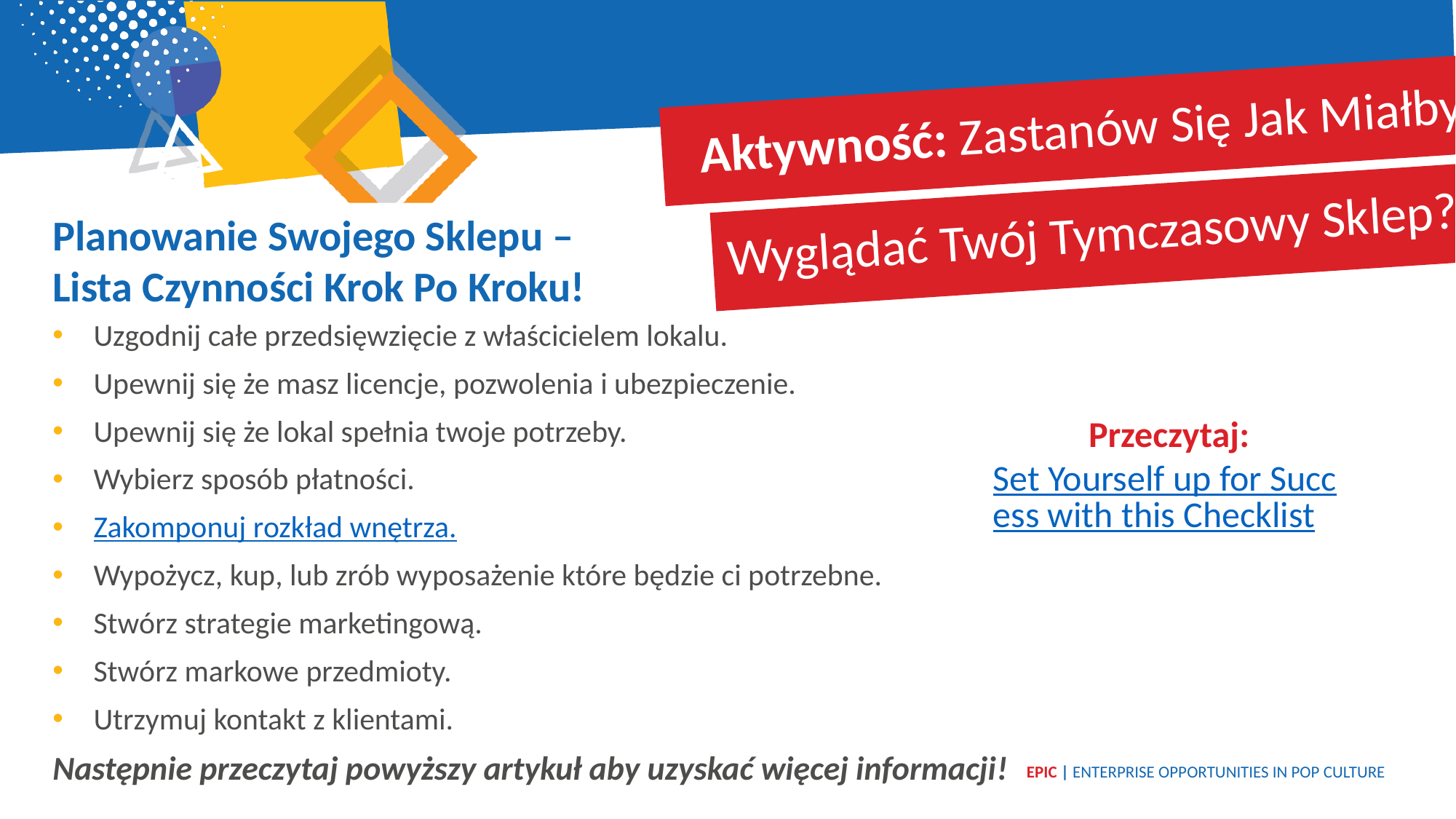

Aktywność: Zastanów Się Jak Miałby

Wyglądać Twój Tymczasowy Sklep?
Planowanie Swojego Sklepu – Lista Czynności Krok Po Kroku!
Uzgodnij całe przedsięwzięcie z właścicielem lokalu.
Upewnij się że masz licencje, pozwolenia i ubezpieczenie.
Upewnij się że lokal spełnia twoje potrzeby.
Wybierz sposób płatności.
Zakomponuj rozkład wnętrza.
Wypożycz, kup, lub zrób wyposażenie które będzie ci potrzebne.
Stwórz strategie marketingową.
Stwórz markowe przedmioty.
Utrzymuj kontakt z klientami.
Następnie przeczytaj powyższy artykuł aby uzyskać więcej informacji!
Przeczytaj: Set Yourself up for Success with this Checklist